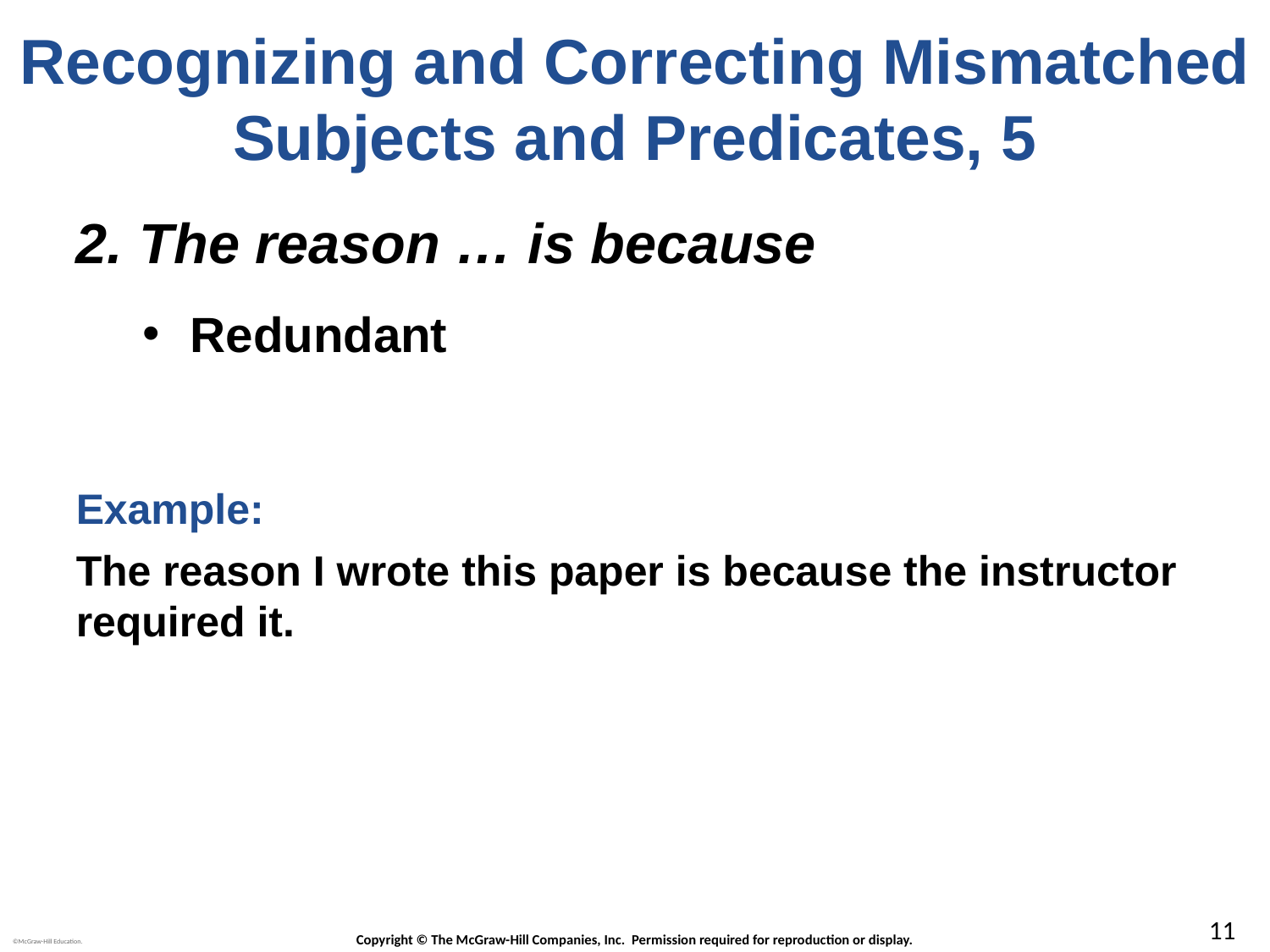

# Recognizing and Correcting Mismatched Subjects and Predicates, 5
The reason … is because
Redundant
Example:
The reason I wrote this paper is because the instructor required it.